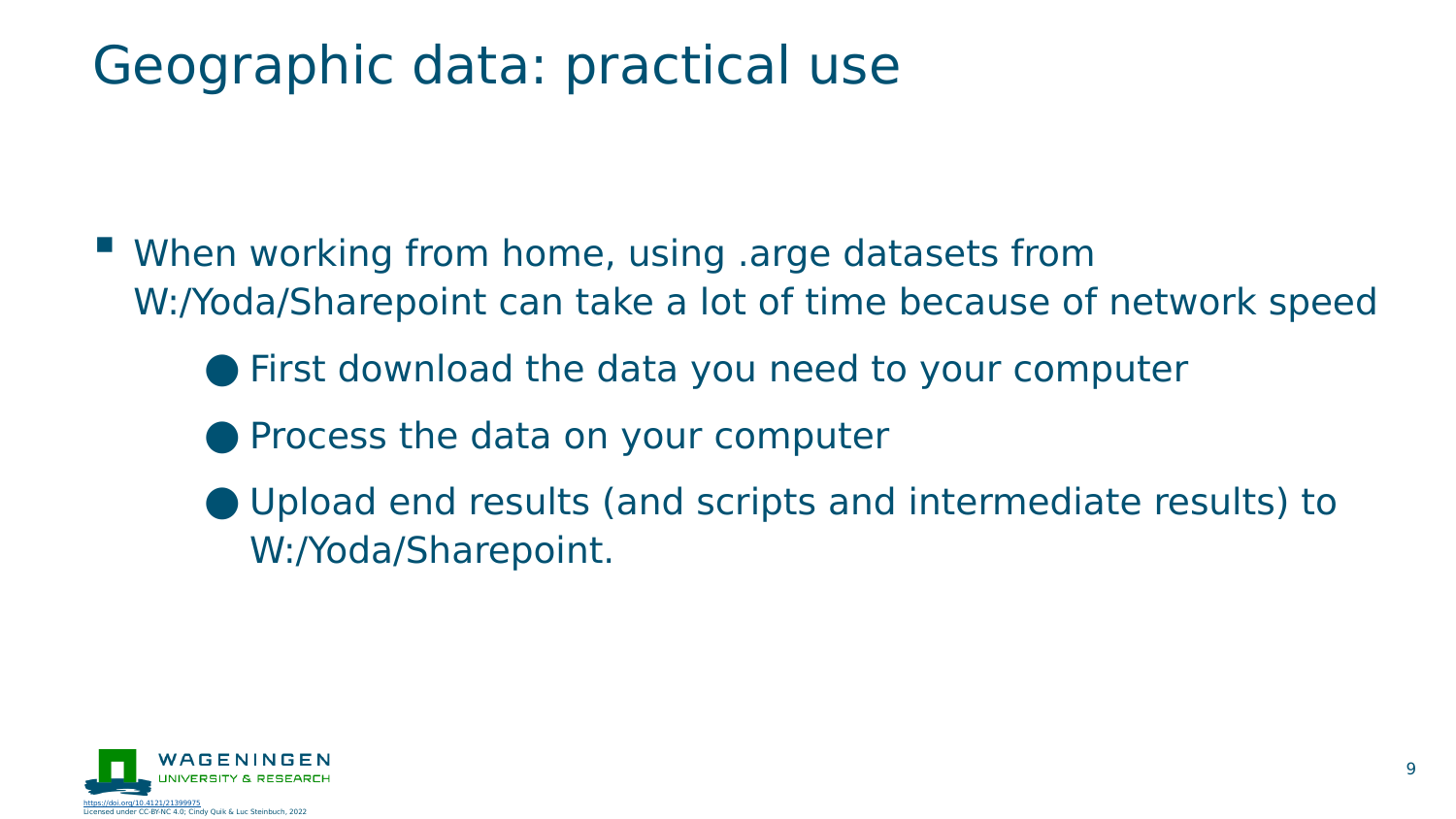

# Geographic data: practical use
When working from home, using .arge datasets from W:/Yoda/Sharepoint can take a lot of time because of network speed
First download the data you need to your computer
Process the data on your computer
Upload end results (and scripts and intermediate results) to W:/Yoda/Sharepoint.
9